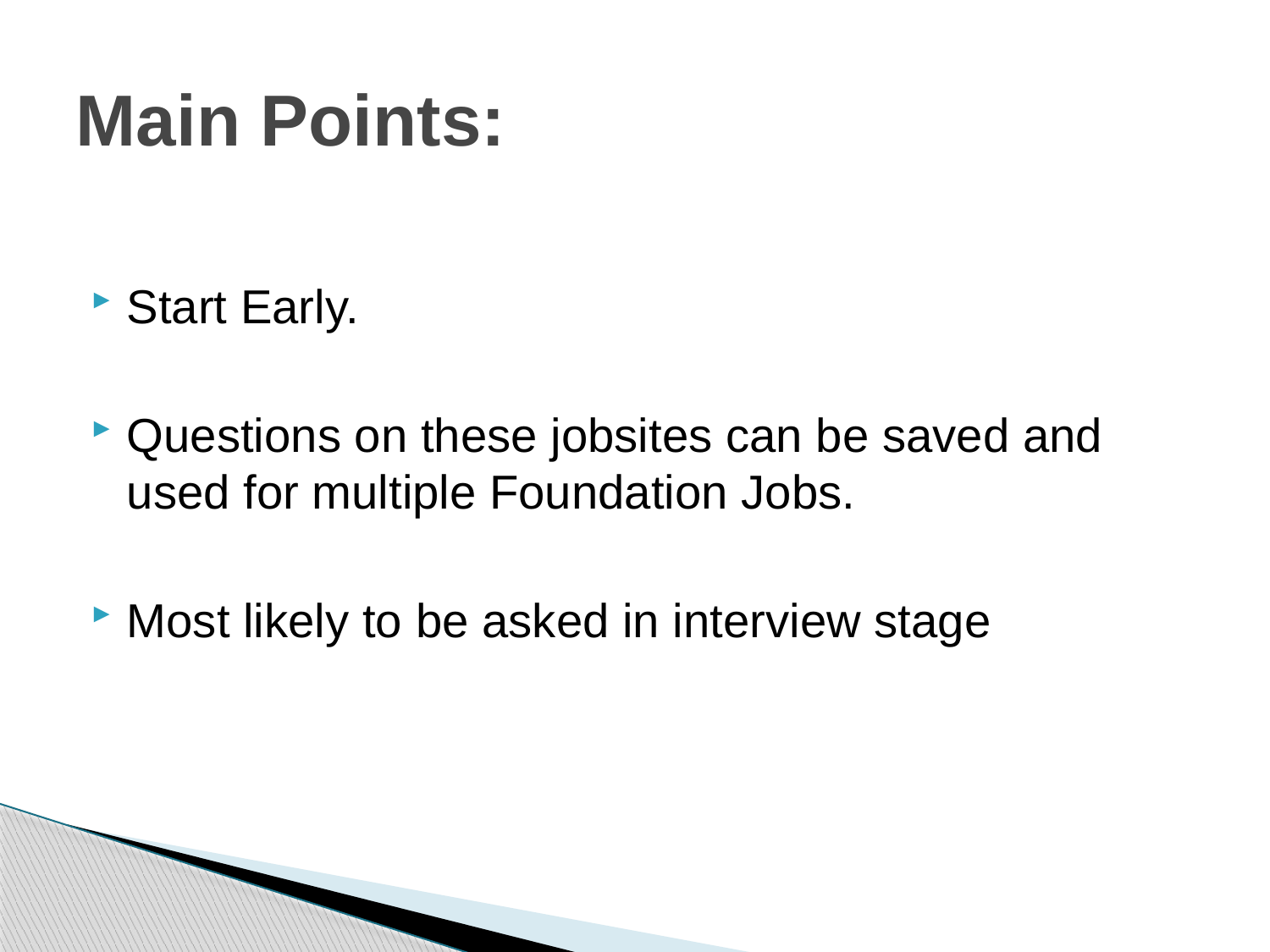

# Main Points:

Start Early.

Questions on these jobsites can be saved and used for multiple Foundation Jobs.

Most likely to be asked in interview stage